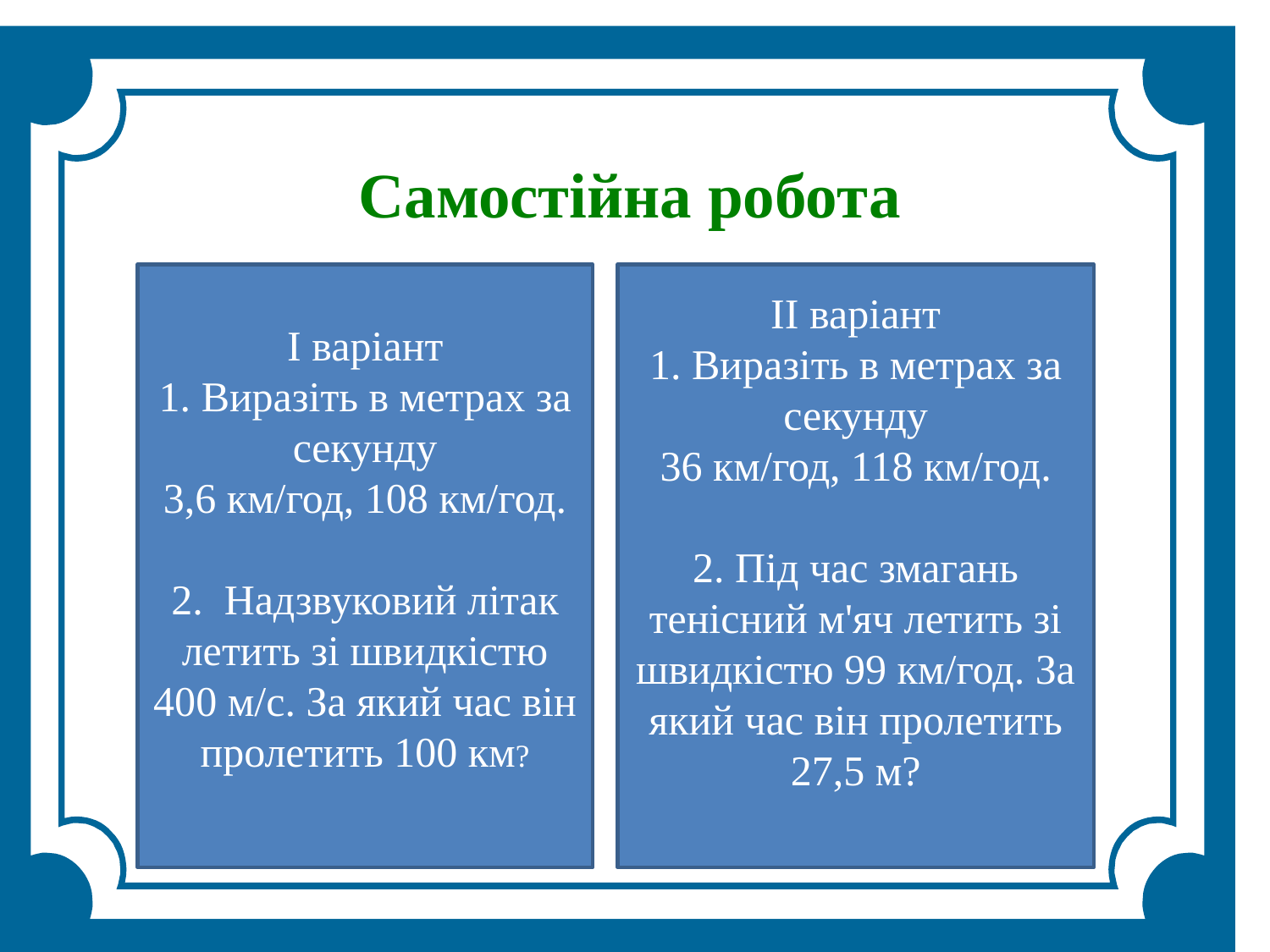

Самостійна робота

І варіант
1. Виразіть в метрах за секунду
3,6 км/год, 108 км/год.

2.  Надзвуковий літак летить зі швидкістю 400 м/с. За який час він пролетить 100 км?

ІІ варіант
1. Виразіть в метрах за секунду
36 км/год, 118 км/год.

2. Під час змагань тенісний м'яч летить зі швидкістю 99 км/год. За який час він пролетить 27,5 м?